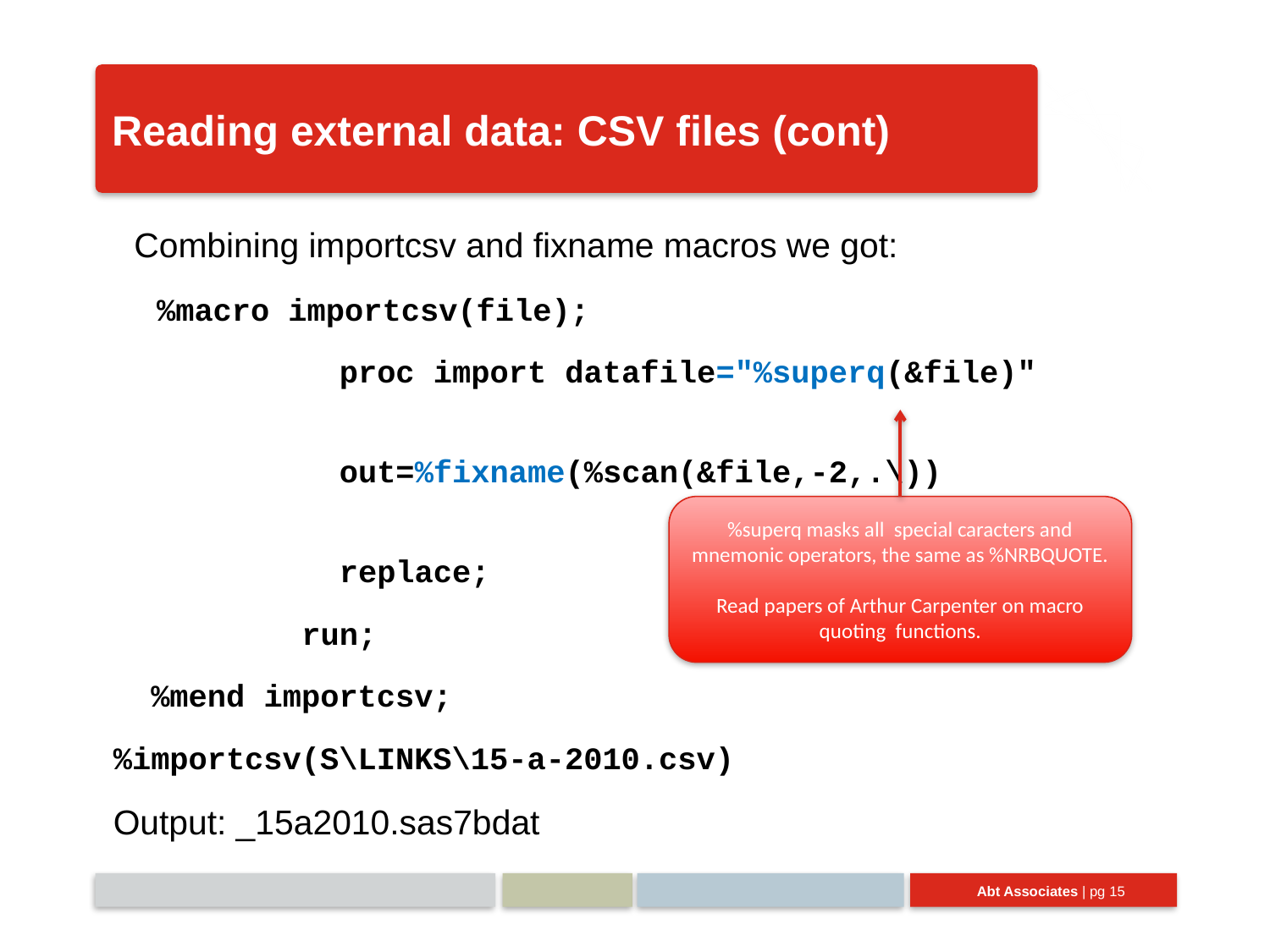

# Reading external data: CSV files (cont)
  Combining importcsv and fixname macros we got:
     %macro importcsv(file);
            proc import datafile="%superq(&file)"
            out=%fixname(%scan(&file,-2,.\))
            replace;
          run;
  %mend importcsv;
%importcsv(S\LINKS\15-a-2010.csv)
Output: _15a2010.sas7bdat
%superq masks all  special caracters and mnemonic operators, the same as %NRBQUOTE.

Read papers of Arthur Carpenter on macro quoting  functions.